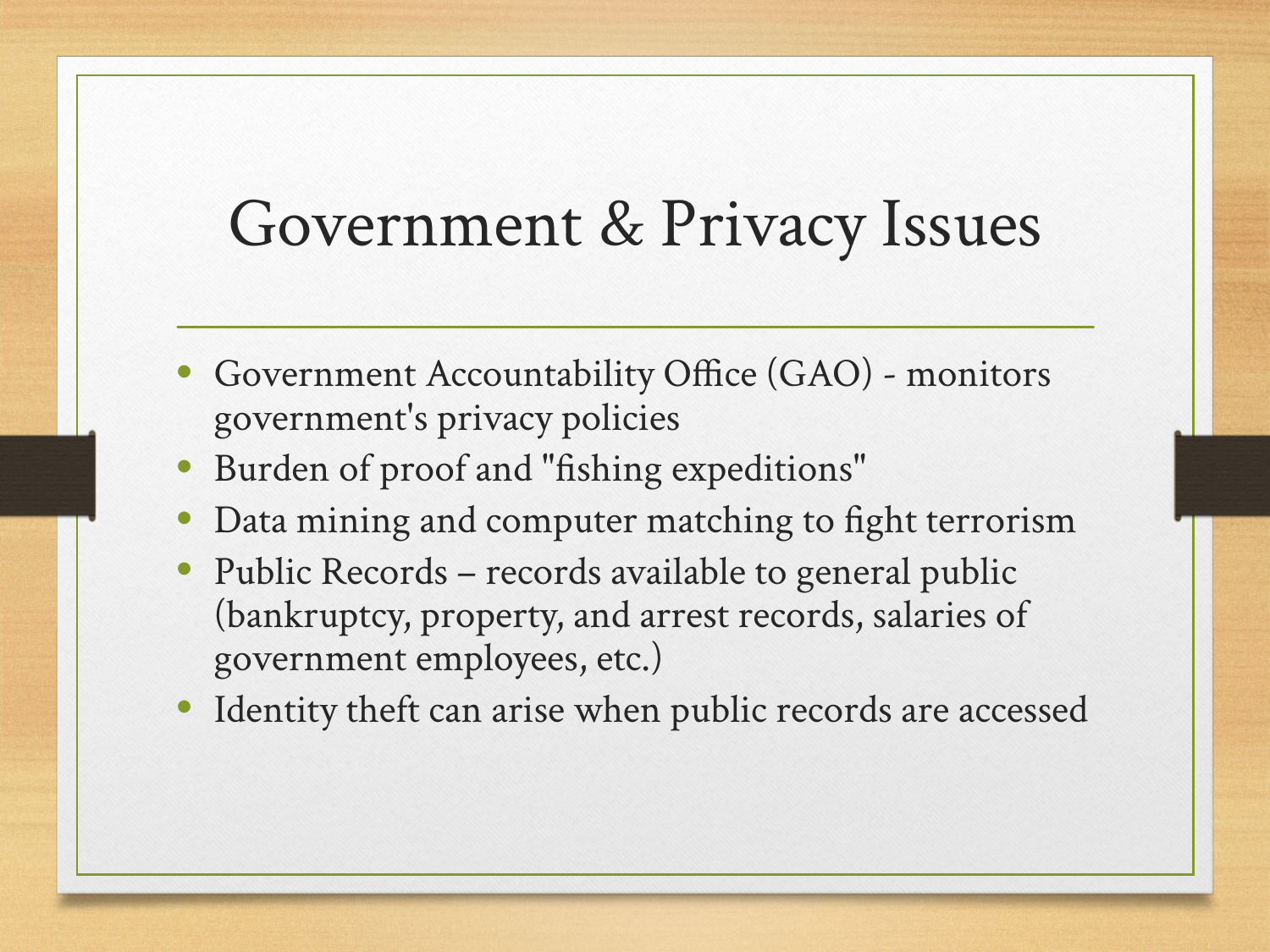

# Government & Privacy Issues
Government Accountability Office (GAO) - monitors government's privacy policies
Burden of proof and "fishing expeditions"
Data mining and computer matching to fight terrorism
Public Records – records available to general public (bankruptcy, property, and arrest records, salaries of government employees, etc.)
Identity theft can arise when public records are accessed